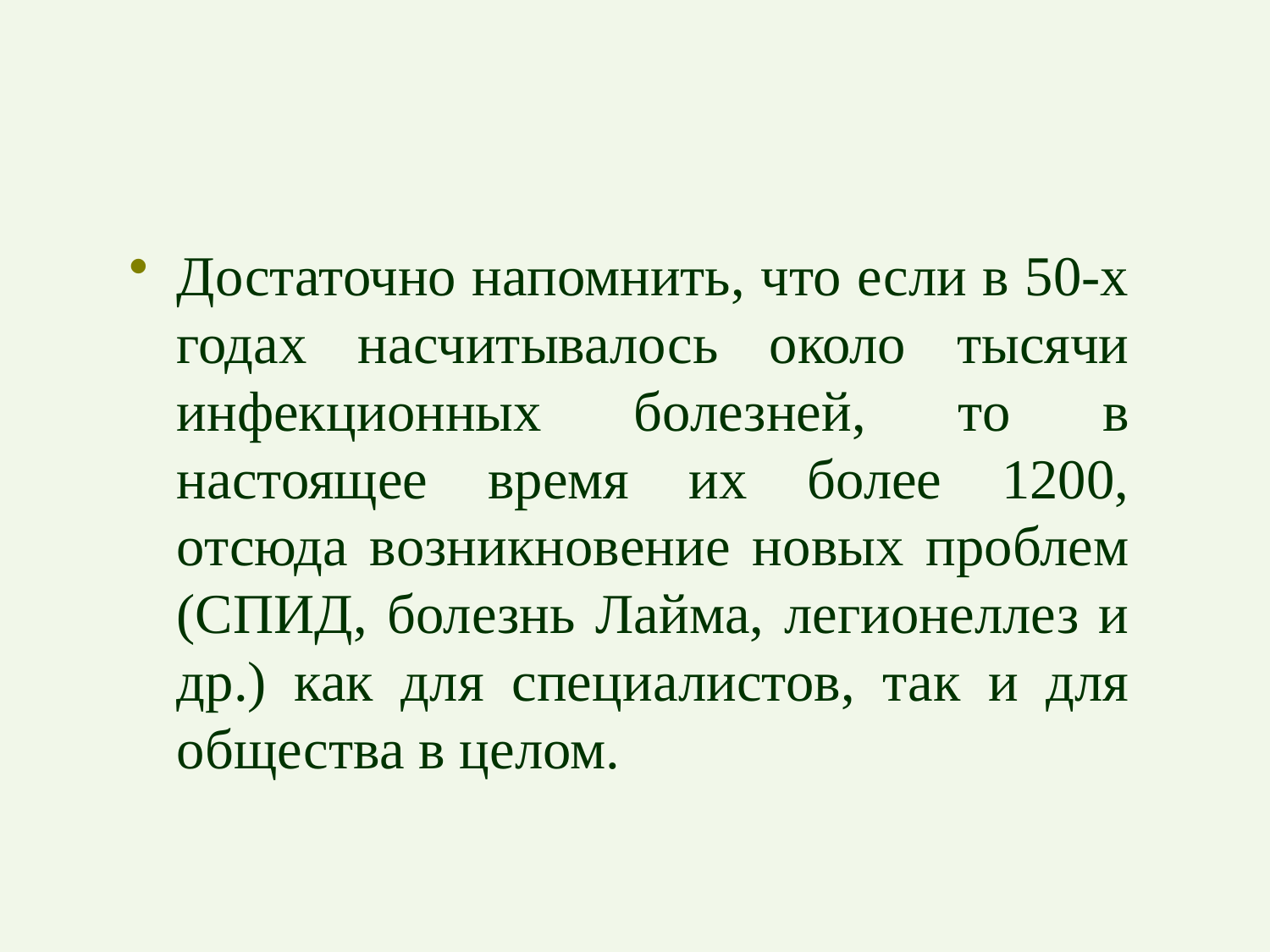

Достаточно напомнить, что если в 50-х годах насчитывалось около тысячи инфекционных болезней, то в настоящее время их более 1200, отсюда возникновение новых проблем (СПИД, болезнь Лайма, легионеллез и др.) как для специалистов, так и для общества в целом.